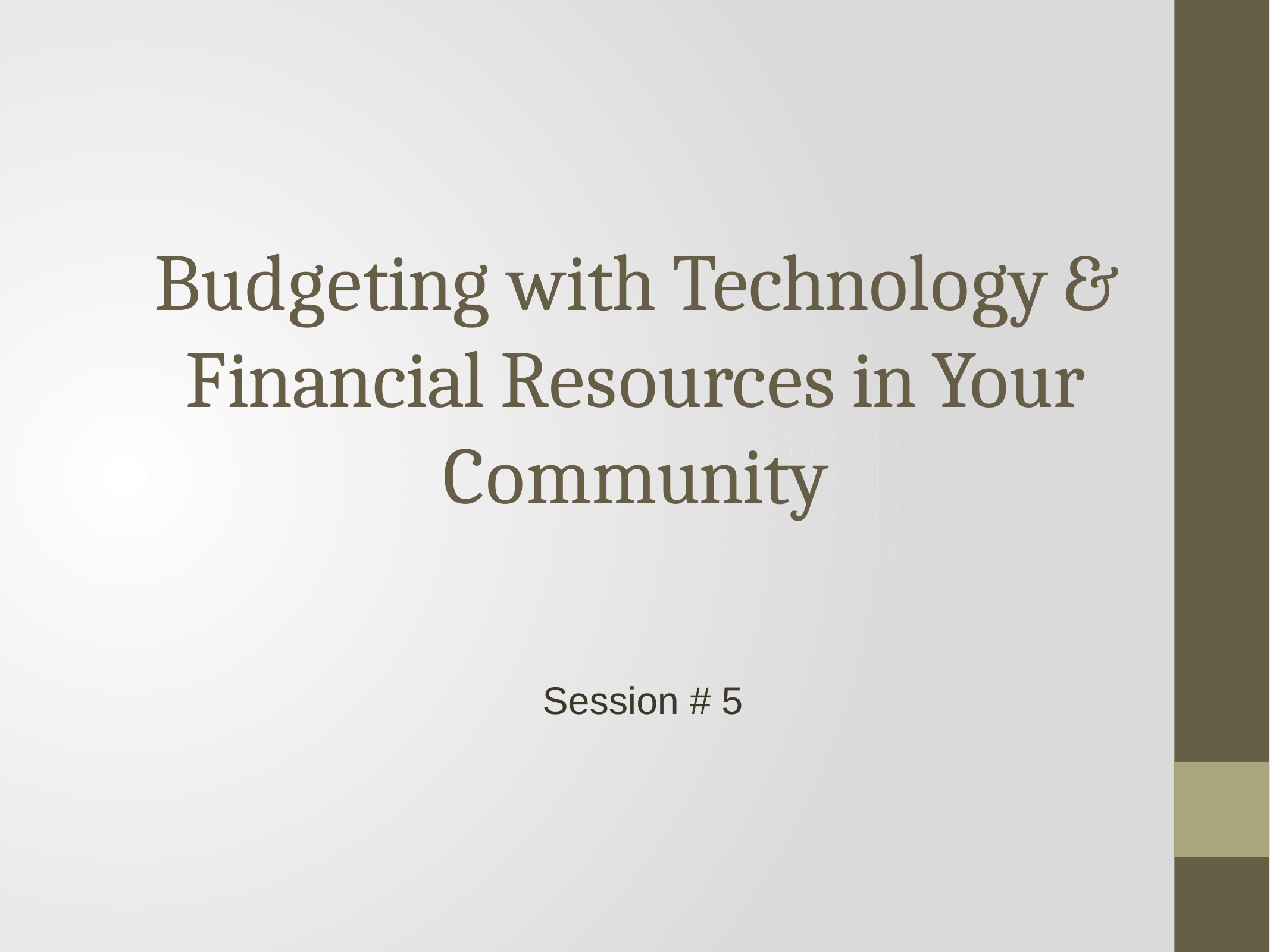

# Budgeting with Technology & Financial Resources in Your Community
Session # 5